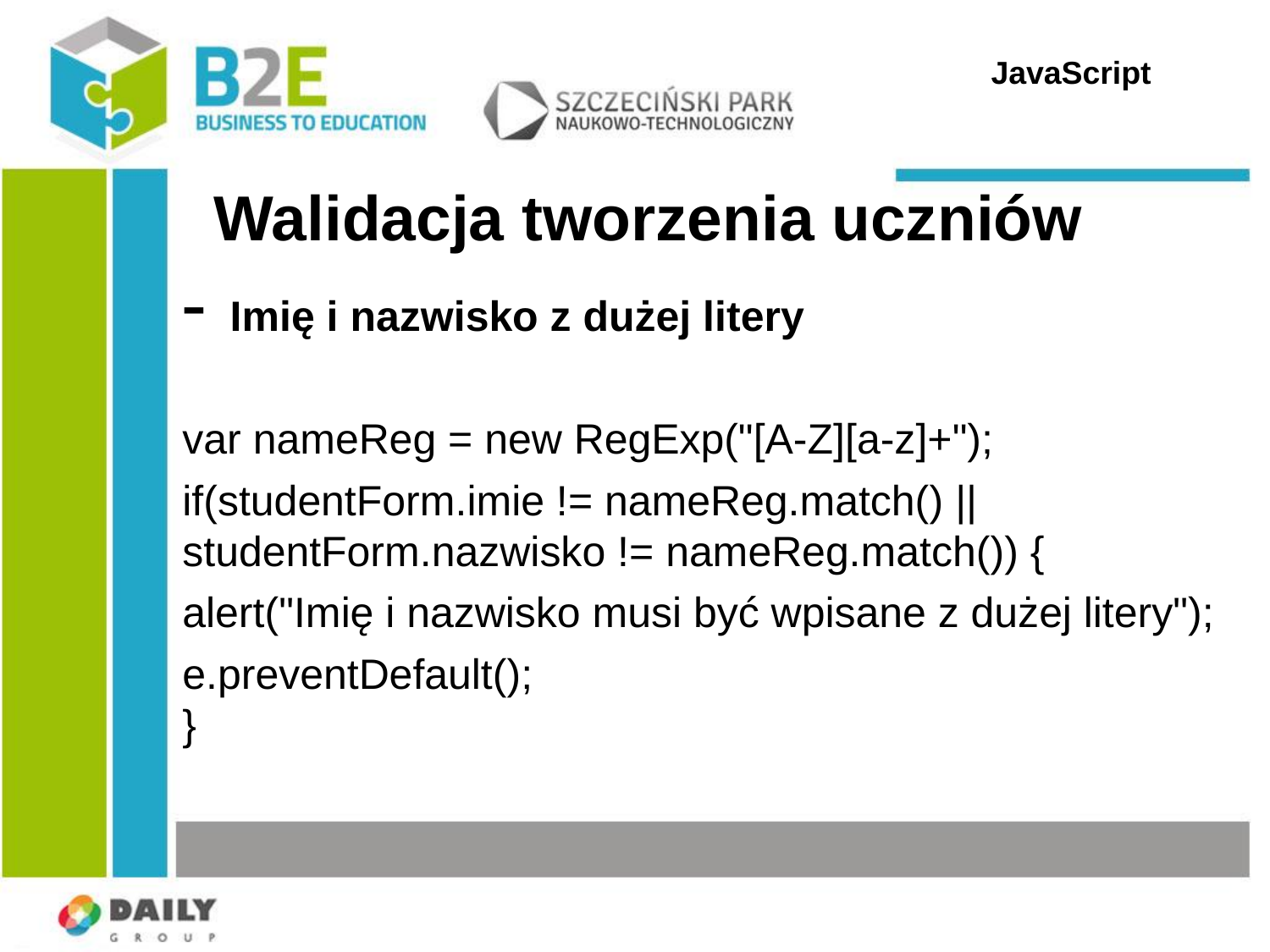

JavaScript
Walidacja tworzenia uczniów
Imię i nazwisko z dużej litery

var nameReg = new RegExp("[A-Z][a-z]+");
if(studentForm.imie != nameReg.match() || studentForm.nazwisko != nameReg.match()) {
alert("Imię i nazwisko musi być wpisane z dużej litery");
e.preventDefault();
}